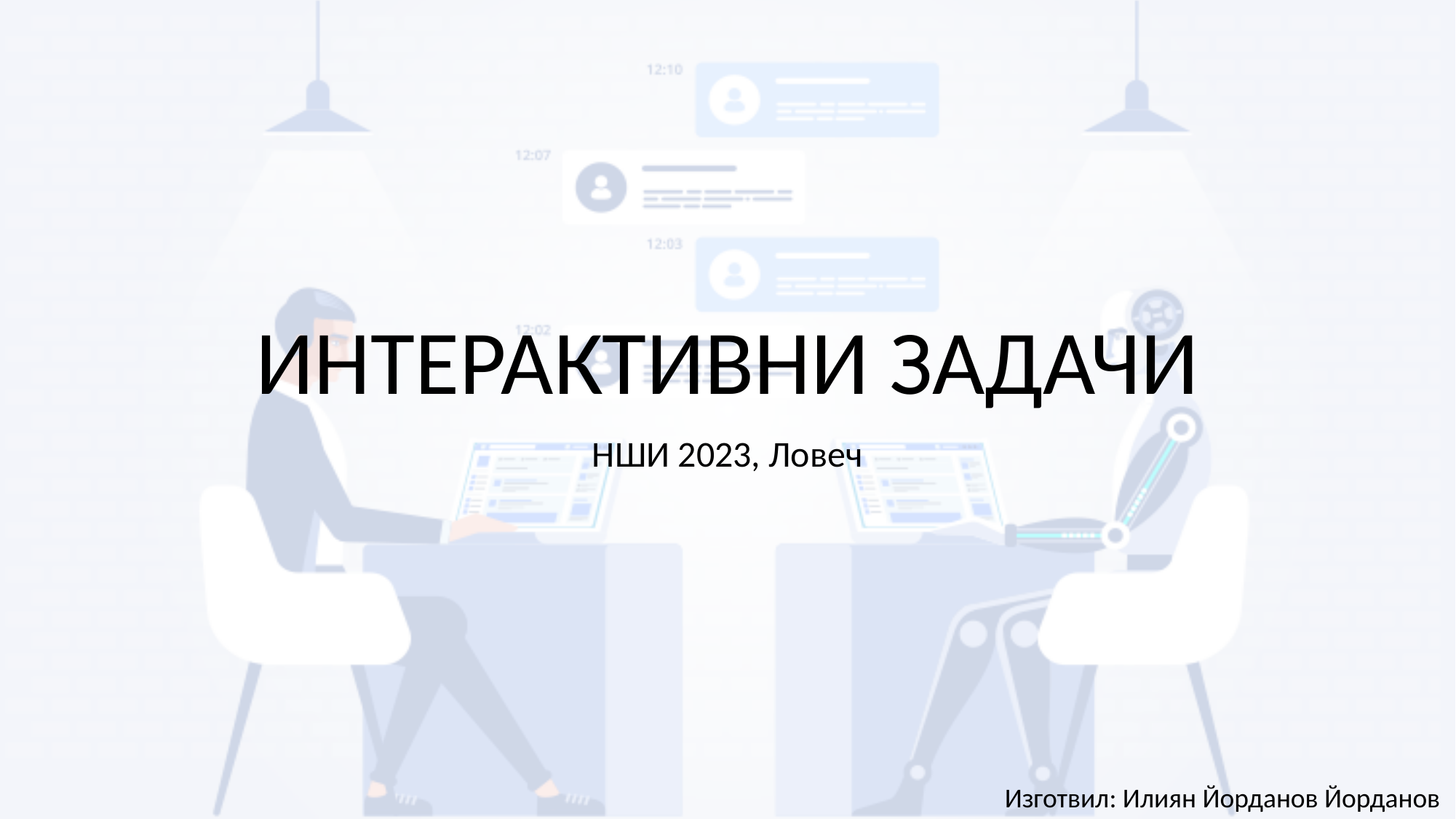

# ИНТЕРАКТИВНИ ЗАДАЧИ
НШИ 2023, Ловеч
Изготвил: Илиян Йорданов Йорданов